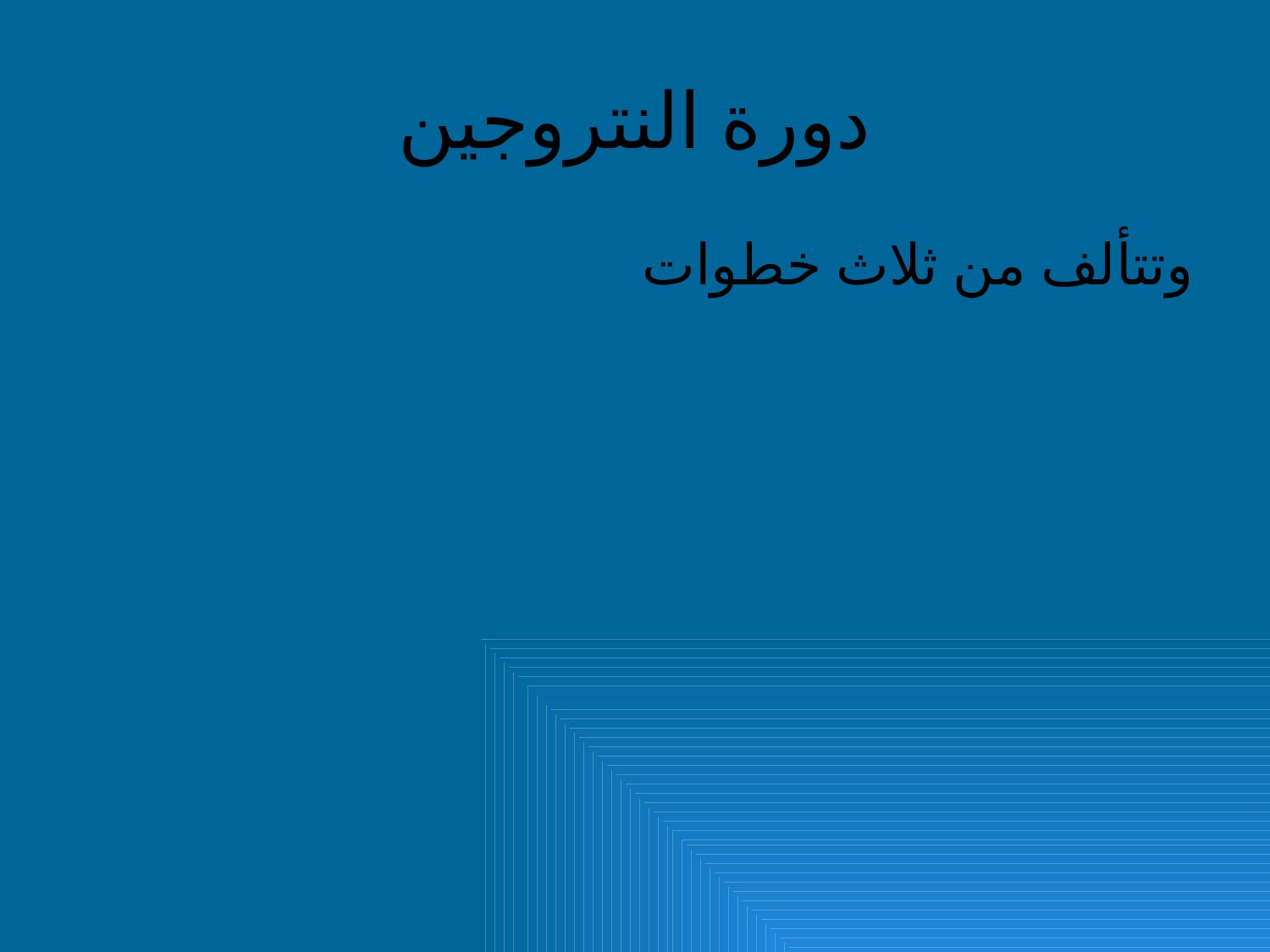

# دورة النتروجين
وتتألف من ثلاث خطوات